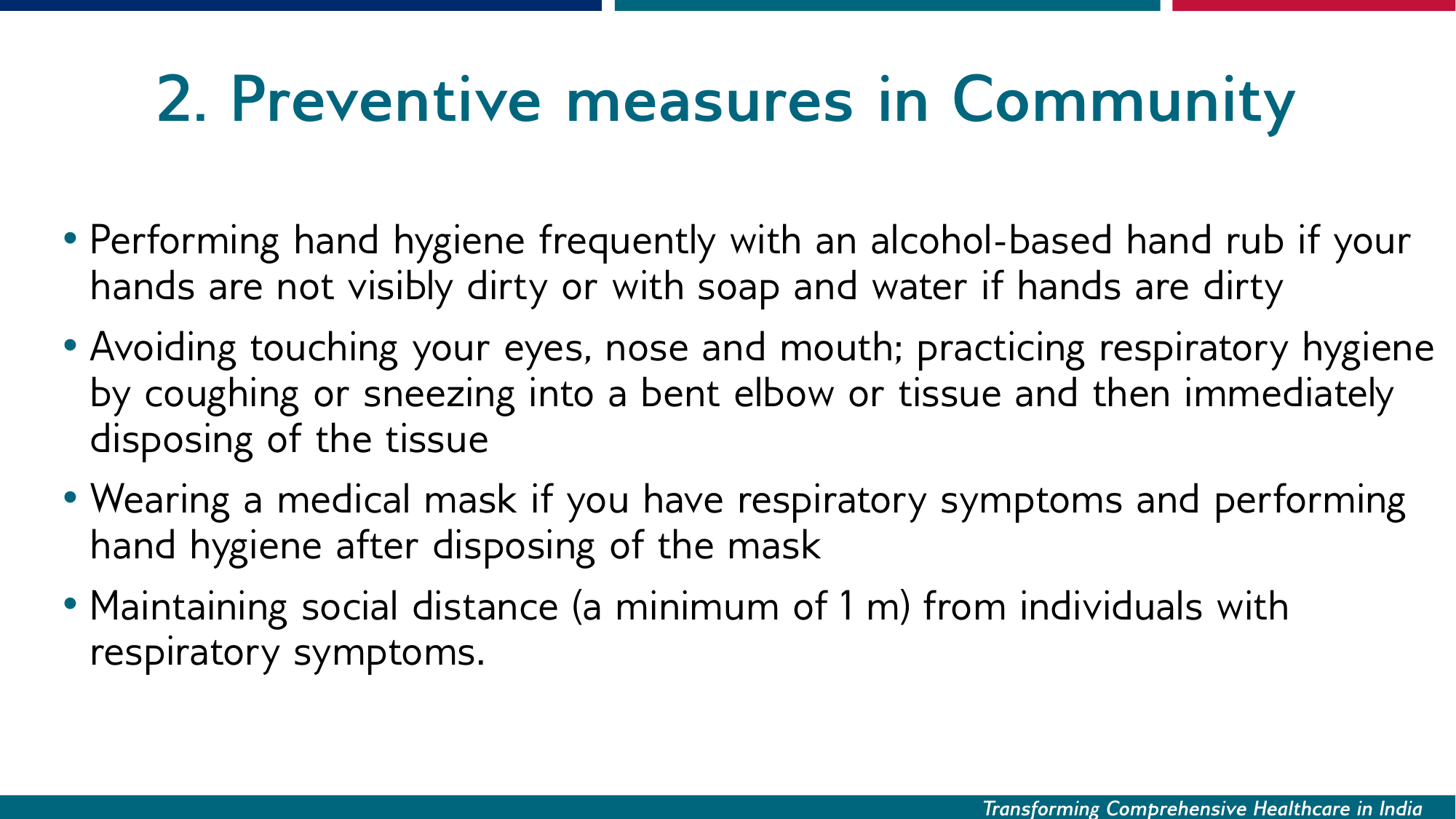

# 2. Preventive measures in Community

Performing hand hygiene frequently with an alcohol-based hand rub if your hands are not visibly dirty or with soap and water if hands are dirty
Avoiding touching your eyes, nose and mouth; practicing respiratory hygiene by coughing or sneezing into a bent elbow or tissue and then immediately disposing of the tissue
Wearing a medical mask if you have respiratory symptoms and performing hand hygiene after disposing of the mask
Maintaining social distance (a minimum of 1 m) from individuals with respiratory symptoms.